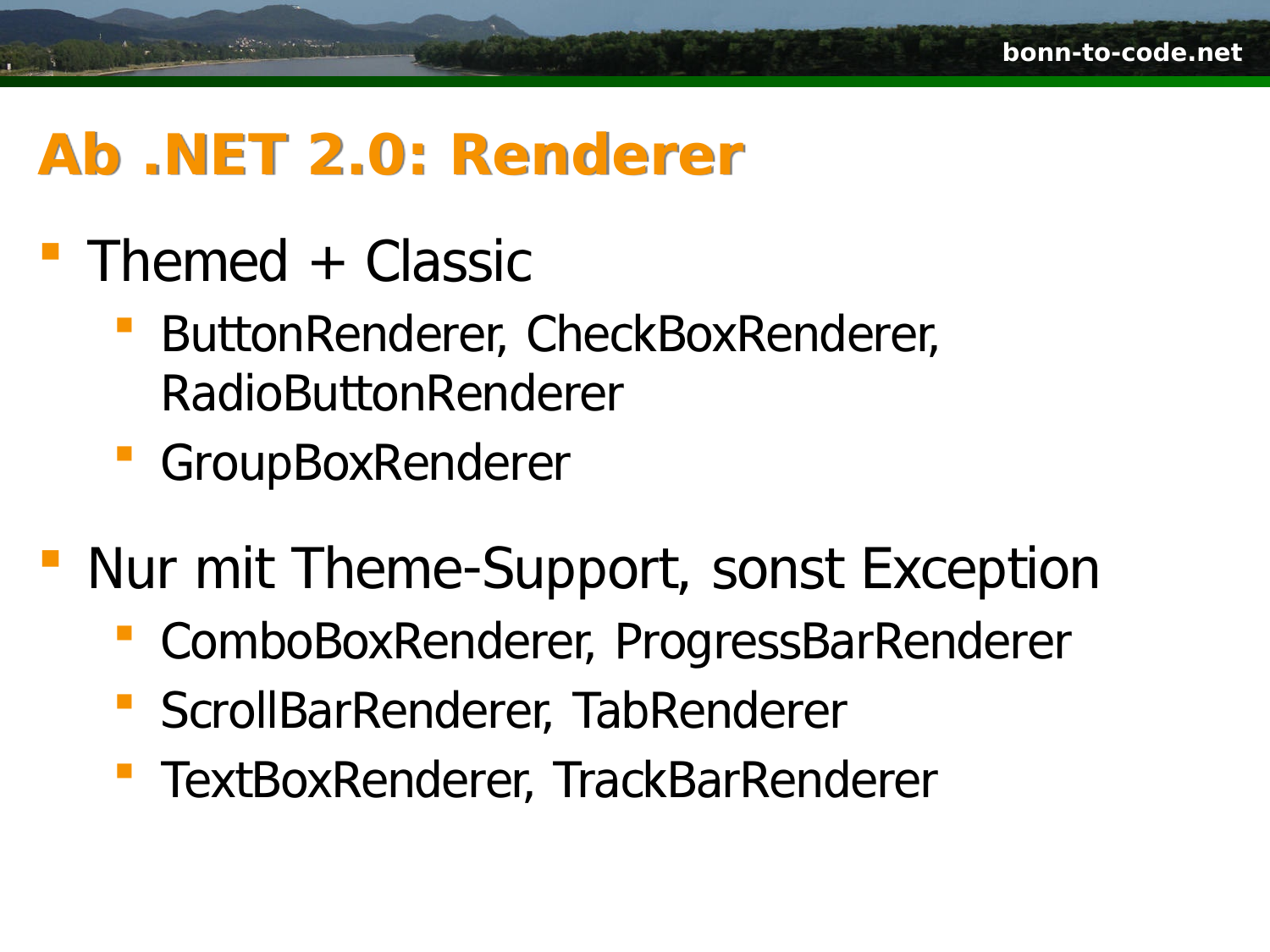

# Ab .NET 2.0: Renderer
Themed + Classic
ButtonRenderer, CheckBoxRenderer, RadioButtonRenderer
GroupBoxRenderer
Nur mit Theme-Support, sonst Exception
ComboBoxRenderer, ProgressBarRenderer
ScrollBarRenderer, TabRenderer
TextBoxRenderer, TrackBarRenderer